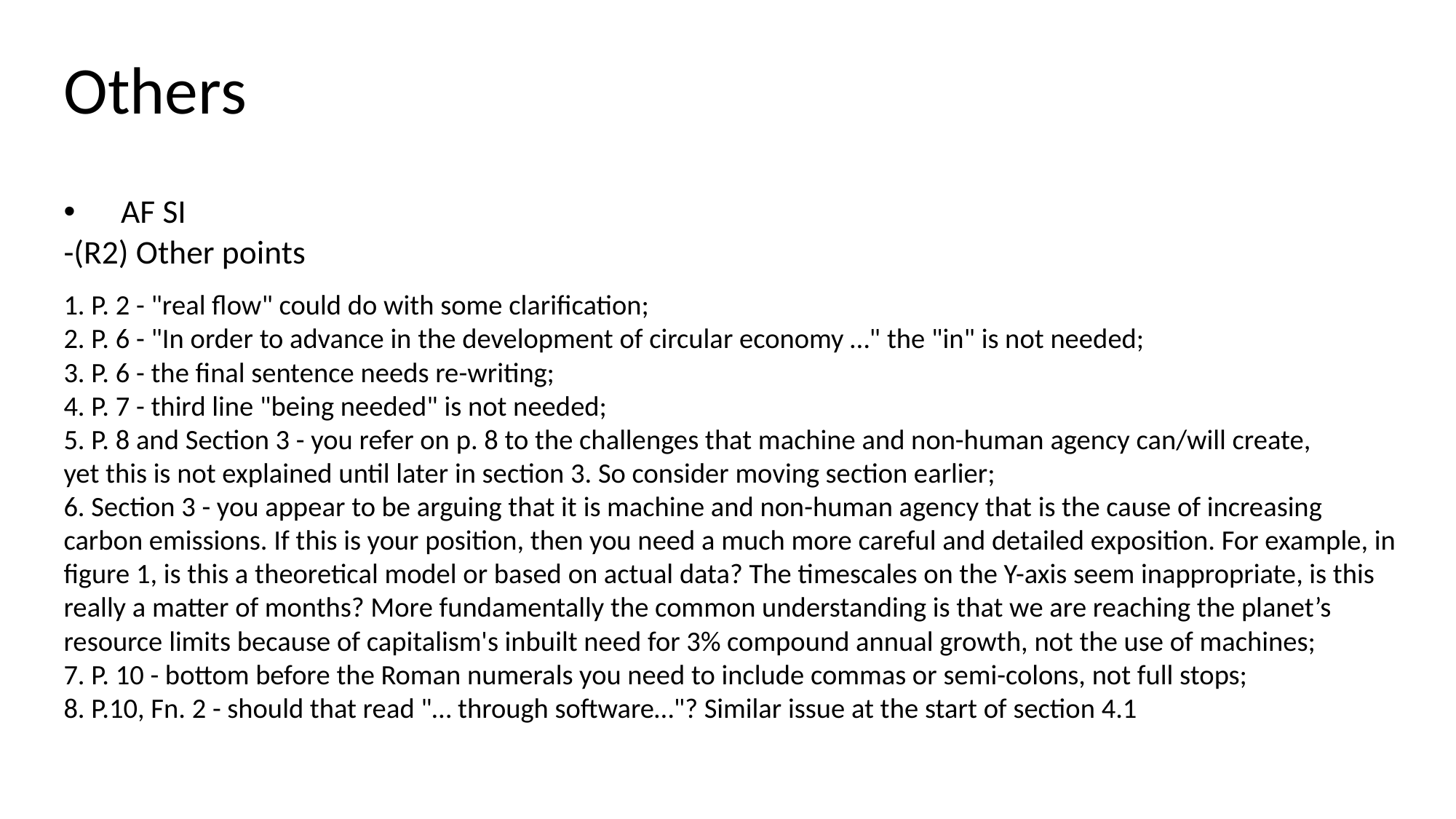

# Others
AF SI
-(R2) Other points

1. P. 2 - "real flow" could do with some clarification;
2. P. 6 - "In order to advance in the development of circular economy …" the "in" is not needed;
3. P. 6 - the final sentence needs re-writing;
4. P. 7 - third line "being needed" is not needed;
5. P. 8 and Section 3 - you refer on p. 8 to the challenges that machine and non-human agency can/will create,
yet this is not explained until later in section 3. So consider moving section earlier;
6. Section 3 - you appear to be arguing that it is machine and non-human agency that is the cause of increasing
carbon emissions. If this is your position, then you need a much more careful and detailed exposition. For example, in figure 1, is this a theoretical model or based on actual data? The timescales on the Y-axis seem inappropriate, is this really a matter of months? More fundamentally the common understanding is that we are reaching the planet’s resource limits because of capitalism's inbuilt need for 3% compound annual growth, not the use of machines;
7. P. 10 - bottom before the Roman numerals you need to include commas or semi-colons, not full stops;
8. P.10, Fn. 2 - should that read "… through software…"? Similar issue at the start of section 4.1